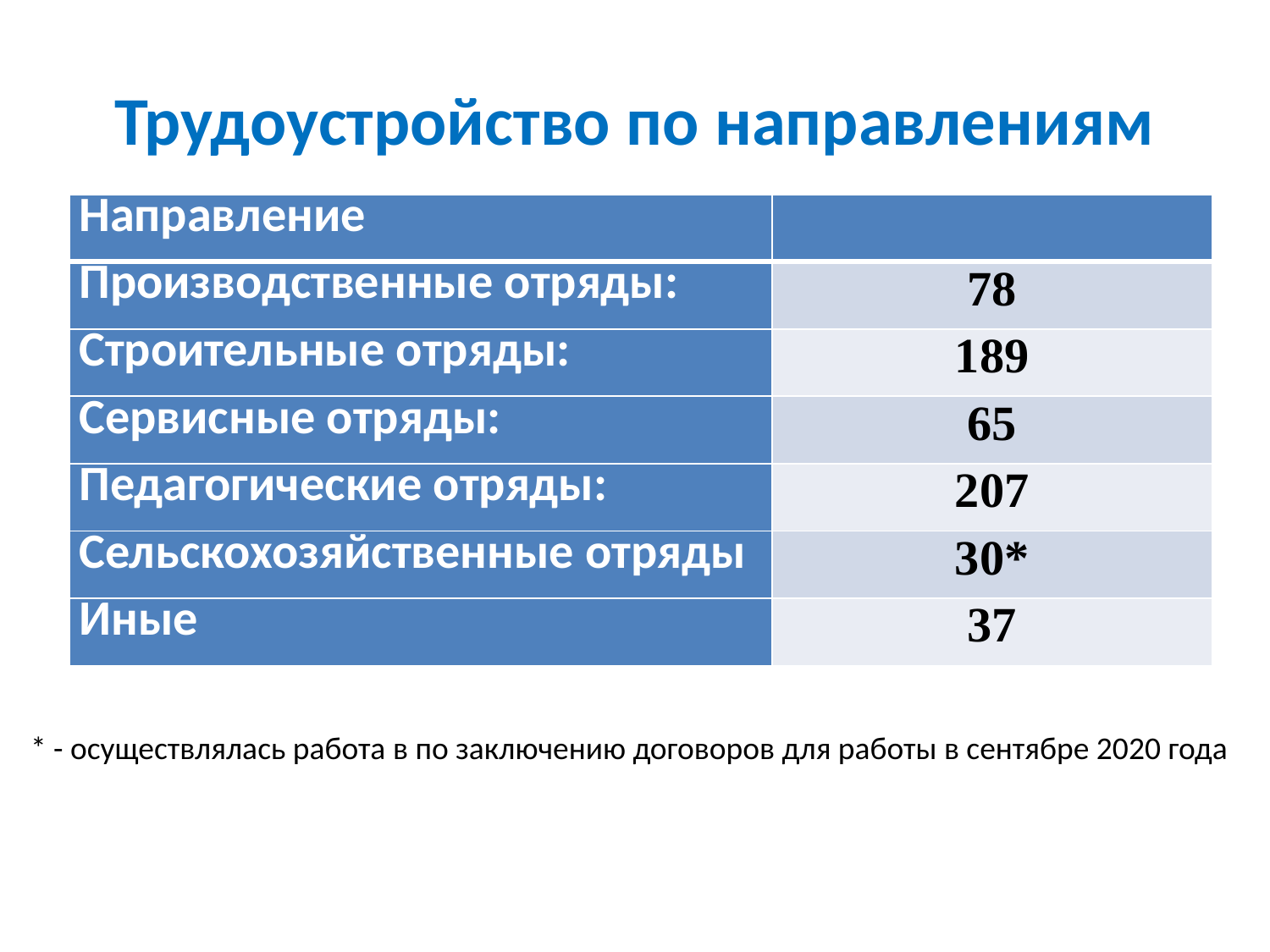

# Трудоустройство по направлениям
| Направление |  |
| --- | --- |
| Производственные отряды: | 78 |
| Строительные отряды: | 189 |
| Сервисные отряды: | 65 |
| Педагогические отряды: | 207 |
| Сельскохозяйственные отряды | 30\* |
| Иные | 37 |
| \* - осуществлялась работа в по заключению договоров для работы в сентябре 2020 года |
| --- |